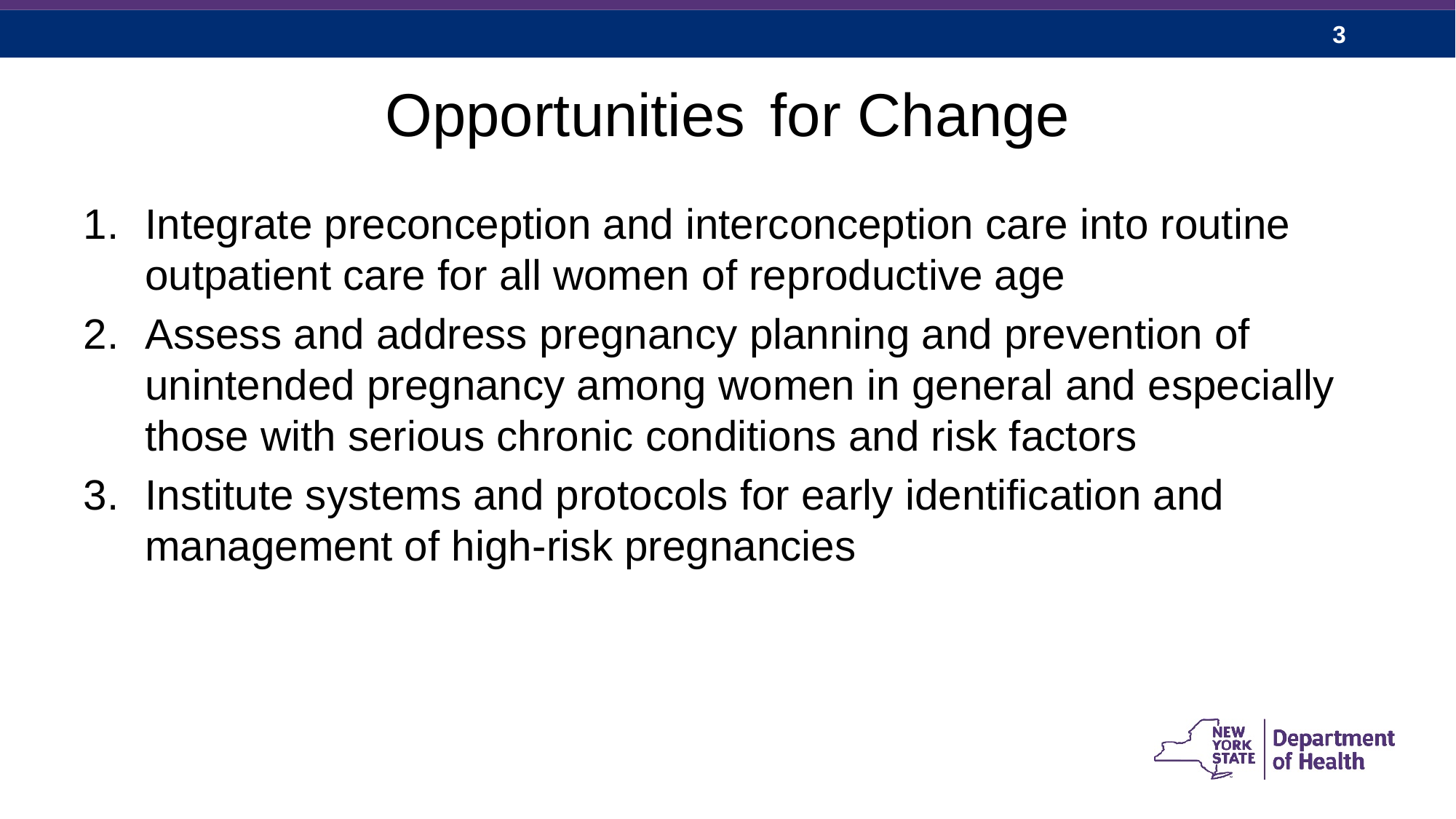

# Opportunities for Change
Integrate preconception and interconception care into routine outpatient care for all women of reproductive age
Assess and address pregnancy planning and prevention of unintended pregnancy among women in general and especially those with serious chronic conditions and risk factors
Institute systems and protocols for early identification and management of high­-risk pregnancies